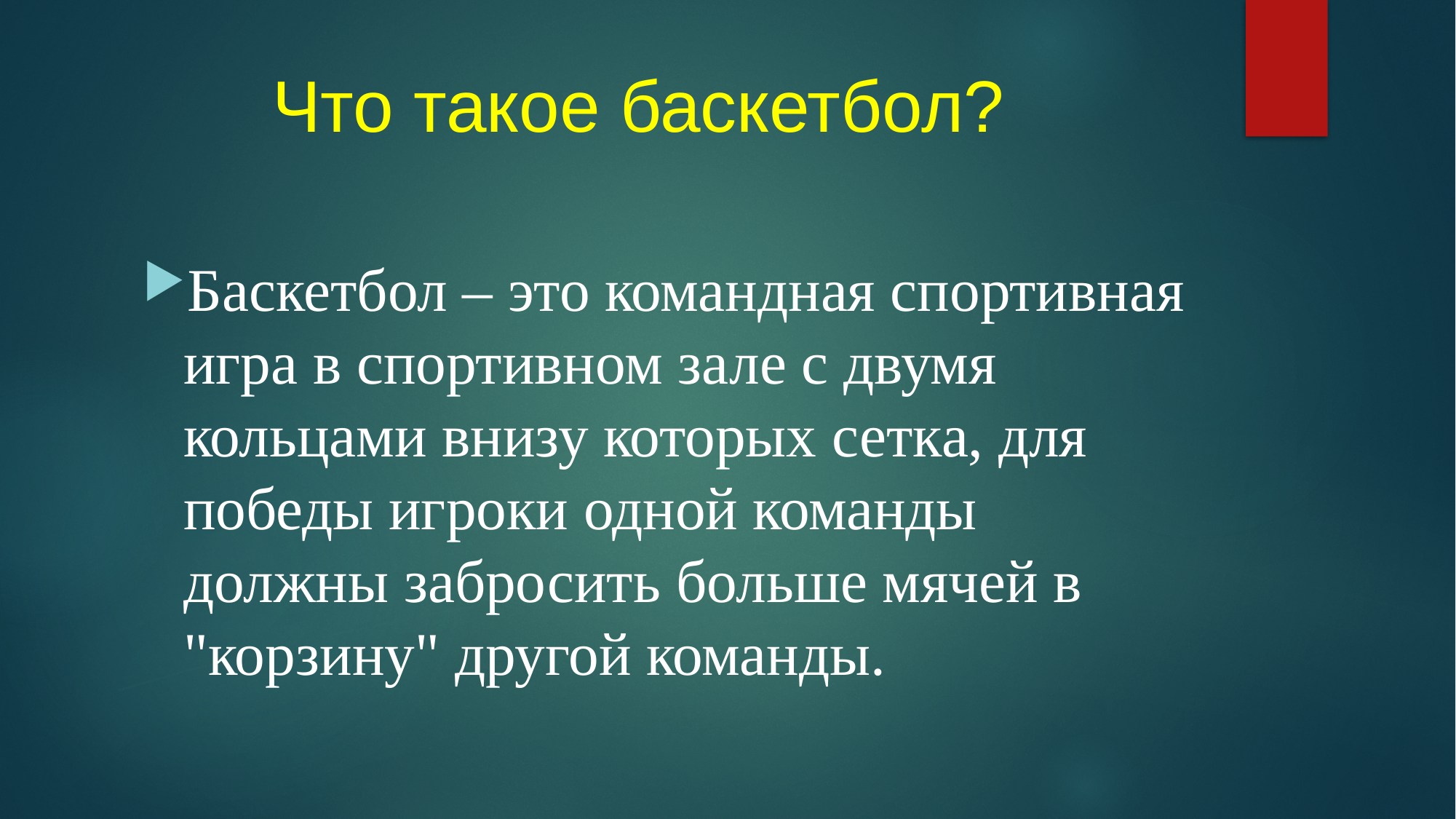

# Что такое баскетбол?
Баскетбол – это командная спортивная игра в спортивном зале с двумя кольцами внизу которых сетка, для победы игроки одной команды должны забросить больше мячей в "корзину" другой команды.